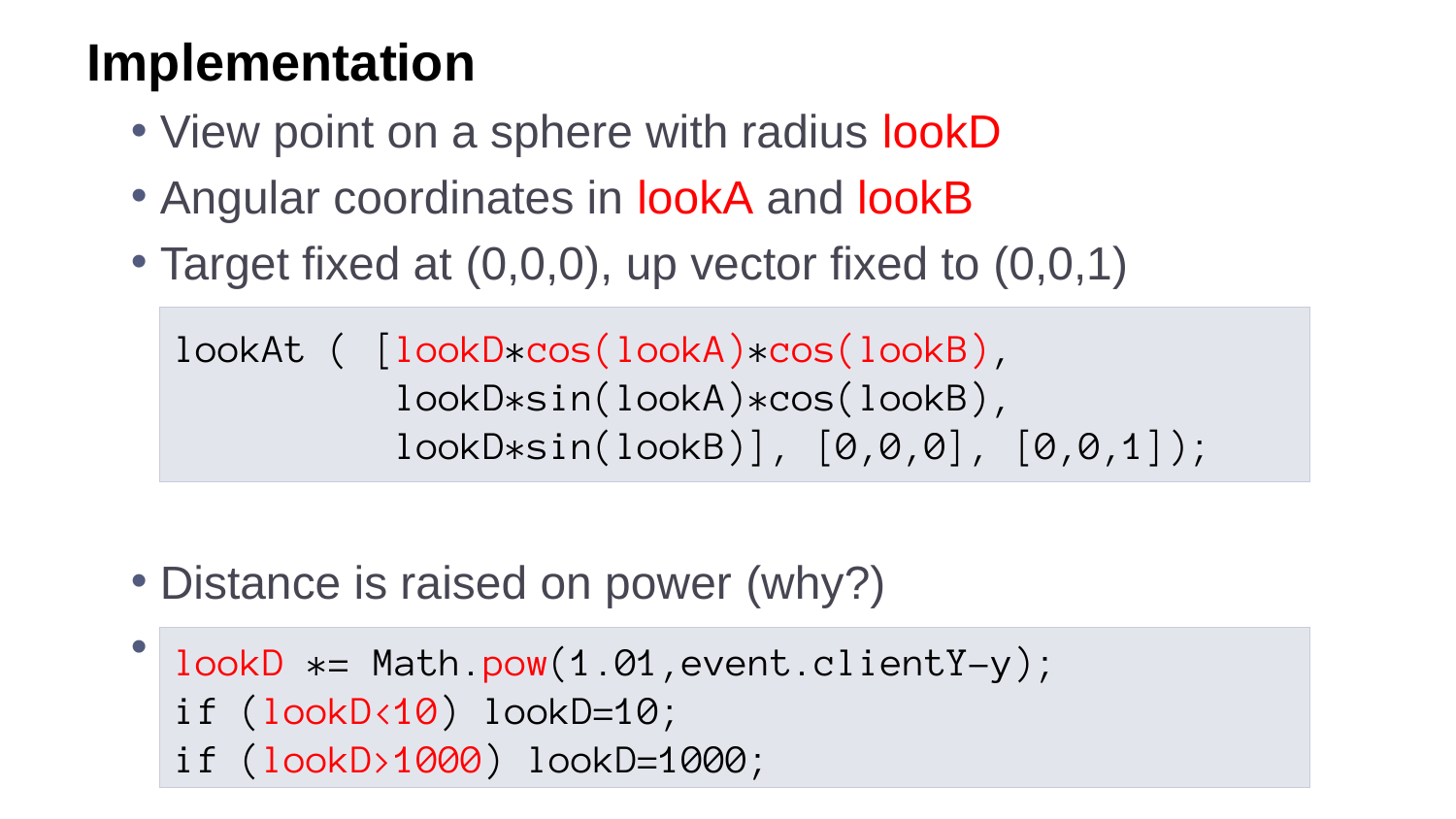

Implementation
View point on a sphere with radius lookD
Angular coordinates in lookA and lookB
Target fixed at (0,0,0), up vector fixed to (0,0,1)

Distance is raised on power (why?)
Added restriction on distance
lookAt ( [lookD*cos(lookA)*cos(lookB),
          lookD*sin(lookA)*cos(lookB),
          lookD*sin(lookB)], [0,0,0], [0,0,1]);
lookD *= Math.pow(1.01,event.clientY-y);
if (lookD<10) lookD=10;
if (lookD>1000) lookD=1000;